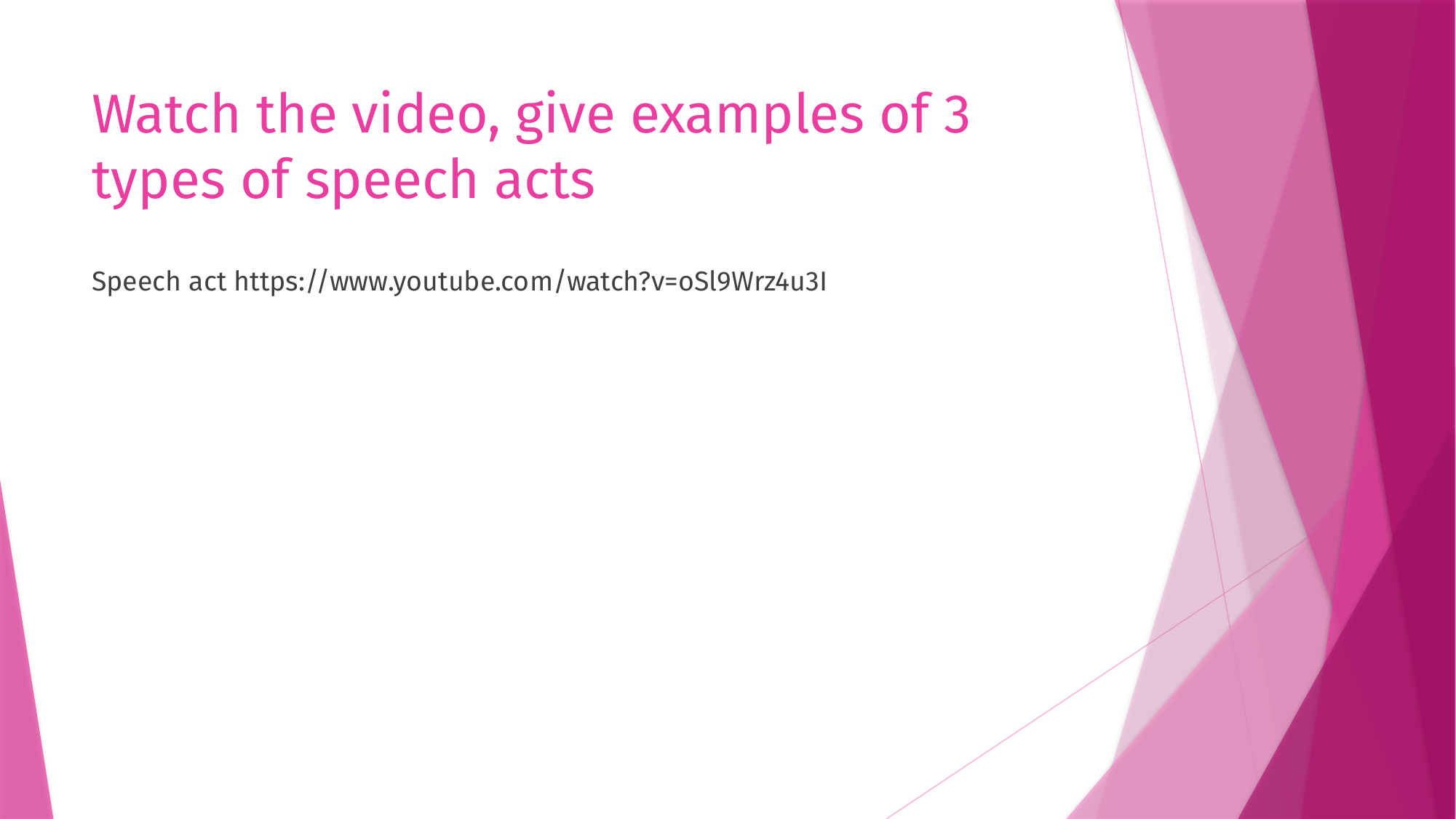

# Watch the video, give examples of 3 types of speech acts
Speech act https://www.youtube.com/watch?v=oSl9Wrz4u3I